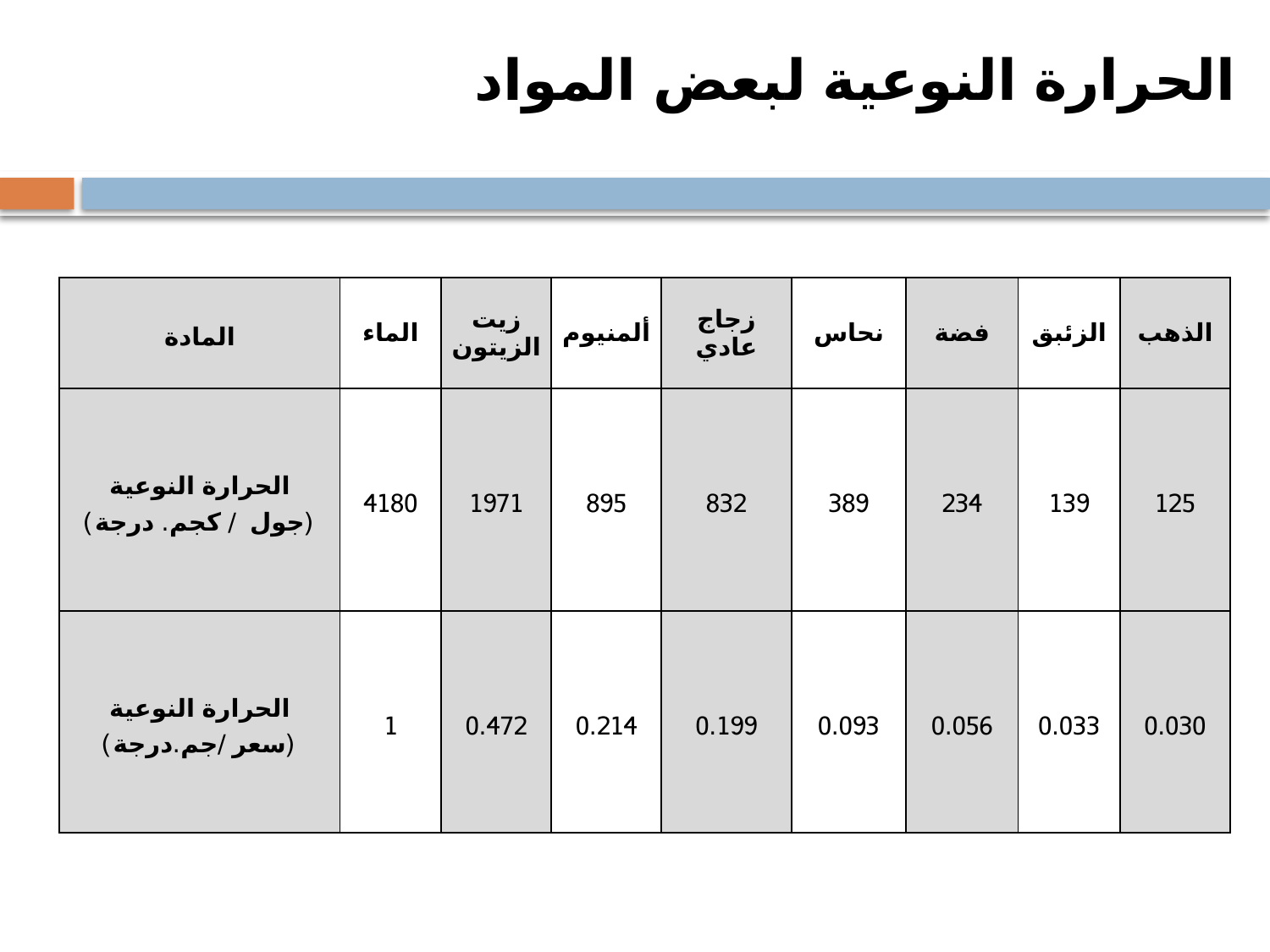

# الحرارة النوعية لبعض المواد
| المادة | الماء | زيت الزيتون | ألمنيوم | زجاج عادي | نحاس | فضة | الزئبق | الذهب |
| --- | --- | --- | --- | --- | --- | --- | --- | --- |
| الحرارة النوعية (جول / كجم. درجة) | 4180 | 1971 | 895 | 832 | 389 | 234 | 139 | 125 |
| الحرارة النوعية (سعر/جم.درجة) | 1 | 0.472 | 0.214 | 0.199 | 0.093 | 0.056 | 0.033 | 0.030 |